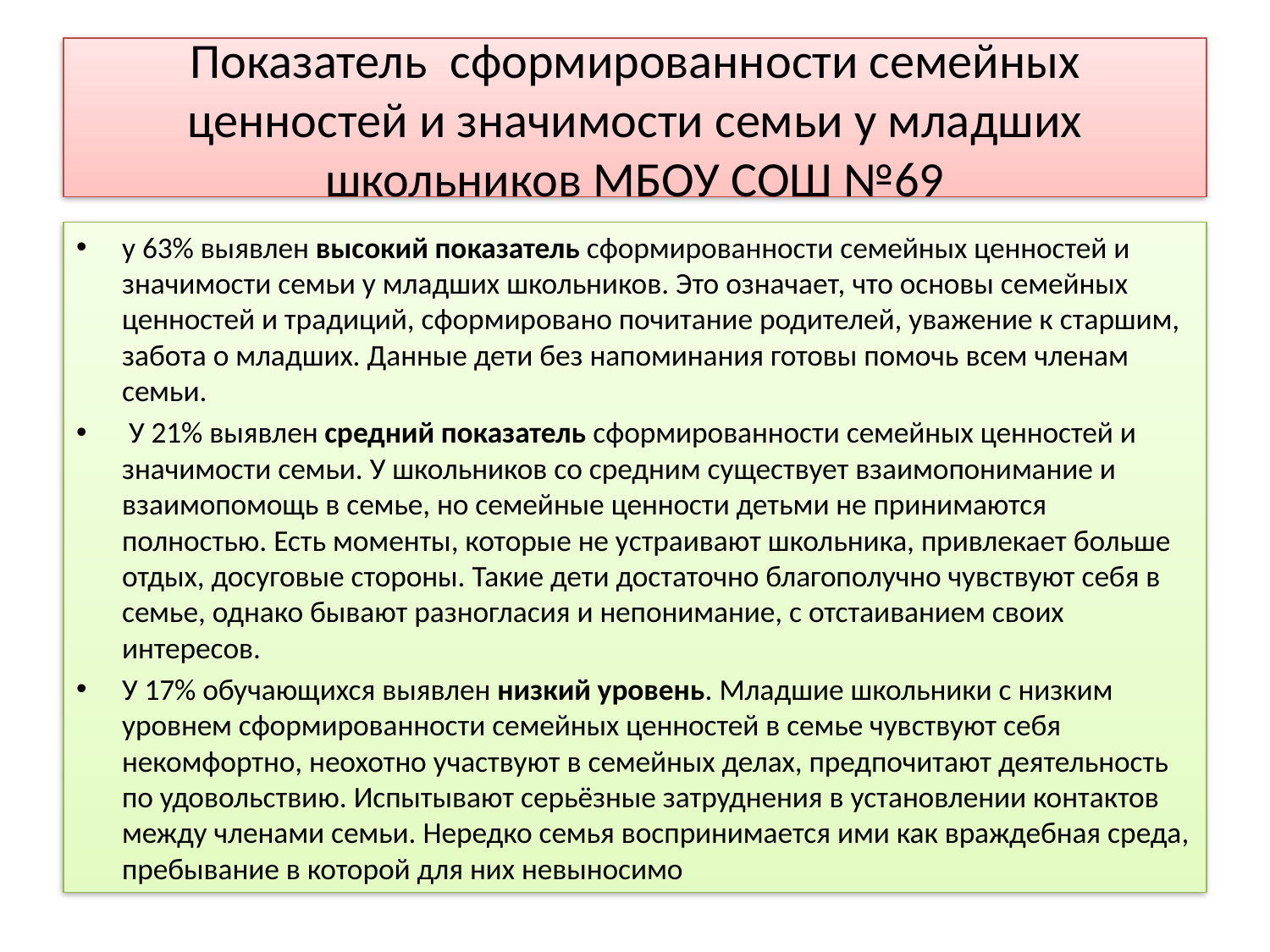

# Показатель  сформированности семейных ценностей и значимости семьи у младших школьников МБОУ СОШ №69
у 63% выявлен высокий показатель сформированности семейных ценностей и значимости семьи у младших школьников. Это означает, что основы семейных ценностей и традиций, сформировано почитание родителей, уважение к старшим, забота о младших. Данные дети без напоминания готовы помочь всем членам семьи.
 У 21% выявлен средний показатель сформированности семейных ценностей и значимости семьи. У школьников со средним существует взаимопонимание и взаимопомощь в семье, но семейные ценности детьми не принимаются полностью. Есть моменты, которые не устраивают школьника, привлекает больше отдых, досуговые стороны. Такие дети достаточно благополучно чувствуют себя в семье, однако бывают разногласия и непонимание, с отстаиванием своих интересов.
У 17% обучающихся выявлен низкий уровень. Младшие школьники с низким уровнем сформированности семейных ценностей в семье чувствуют себя некомфортно, неохотно участвуют в семейных делах, предпочитают деятельность по удовольствию. Испытывают серьёзные затруднения в установлении контактов между членами семьи. Нередко семья воспринимается ими как враждебная среда, пребывание в которой для них невыносимо